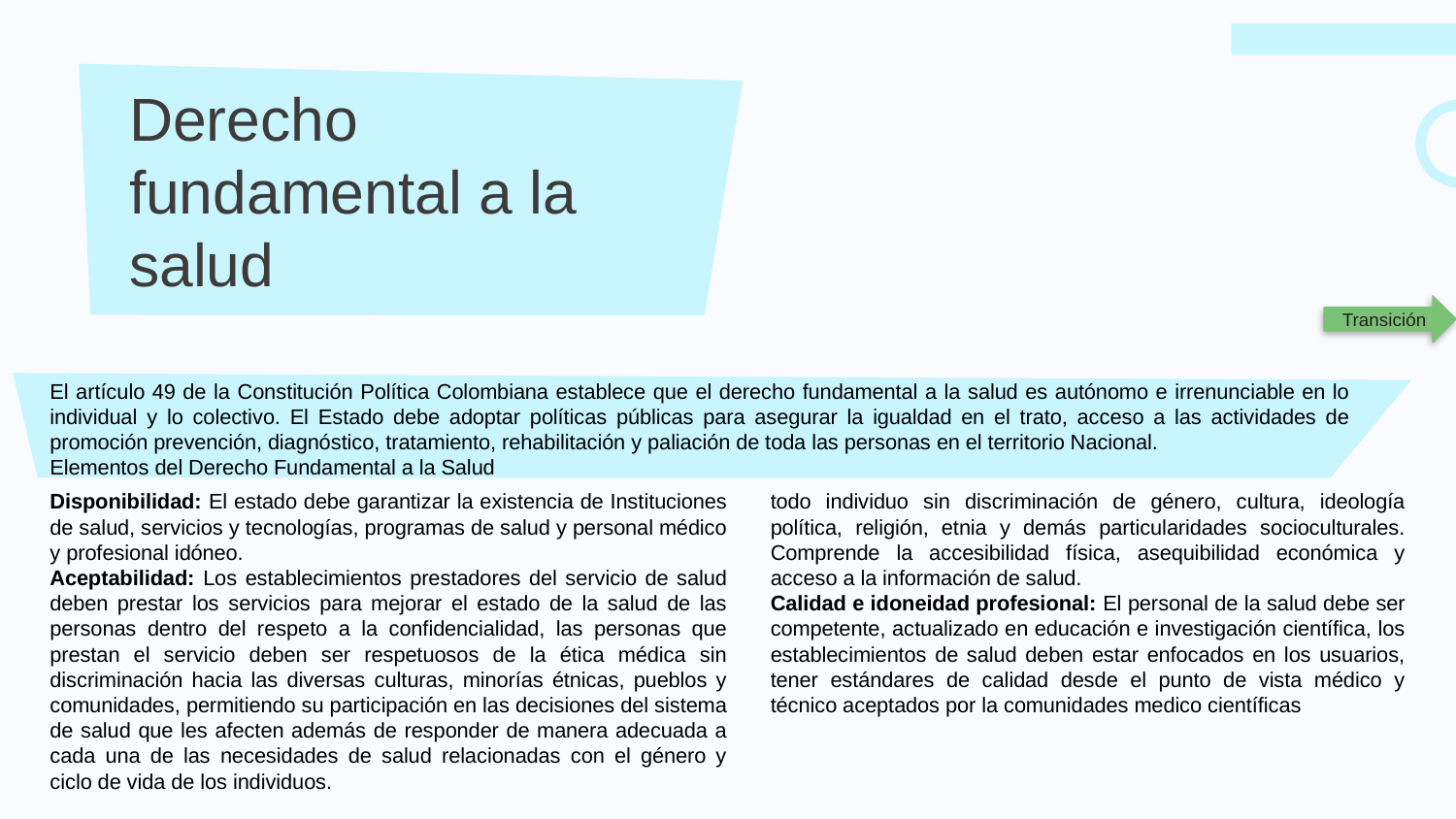

# Derecho fundamental a la salud
Transición
El artículo 49 de la Constitución Política Colombiana establece que el derecho fundamental a la salud es autónomo e irrenunciable en lo individual y lo colectivo. El Estado debe adoptar políticas públicas para asegurar la igualdad en el trato, acceso a las actividades de promoción prevención, diagnóstico, tratamiento, rehabilitación y paliación de toda las personas en el territorio Nacional.
Elementos del Derecho Fundamental a la Salud

Disponibilidad: El estado debe garantizar la existencia de Instituciones de salud, servicios y tecnologías, programas de salud y personal médico y profesional idóneo.
Aceptabilidad: Los establecimientos prestadores del servicio de salud deben prestar los servicios para mejorar el estado de la salud de las personas dentro del respeto a la confidencialidad, las personas que prestan el servicio deben ser respetuosos de la ética médica sin discriminación hacia las diversas culturas, minorías étnicas, pueblos y comunidades, permitiendo su participación en las decisiones del sistema de salud que les afecten además de responder de manera adecuada a cada una de las necesidades de salud relacionadas con el género y ciclo de vida de los individuos.

Accesibilidad: Los servicios de salud deben ser accesibles para todo individuo sin discriminación de género, cultura, ideología política, religión, etnia y demás particularidades socioculturales. Comprende la accesibilidad física, asequibilidad económica y acceso a la información de salud.
Calidad e idoneidad profesional: El personal de la salud debe ser competente, actualizado en educación e investigación científica, los establecimientos de salud deben estar enfocados en los usuarios, tener estándares de calidad desde el punto de vista médico y técnico aceptados por la comunidades medico científicas